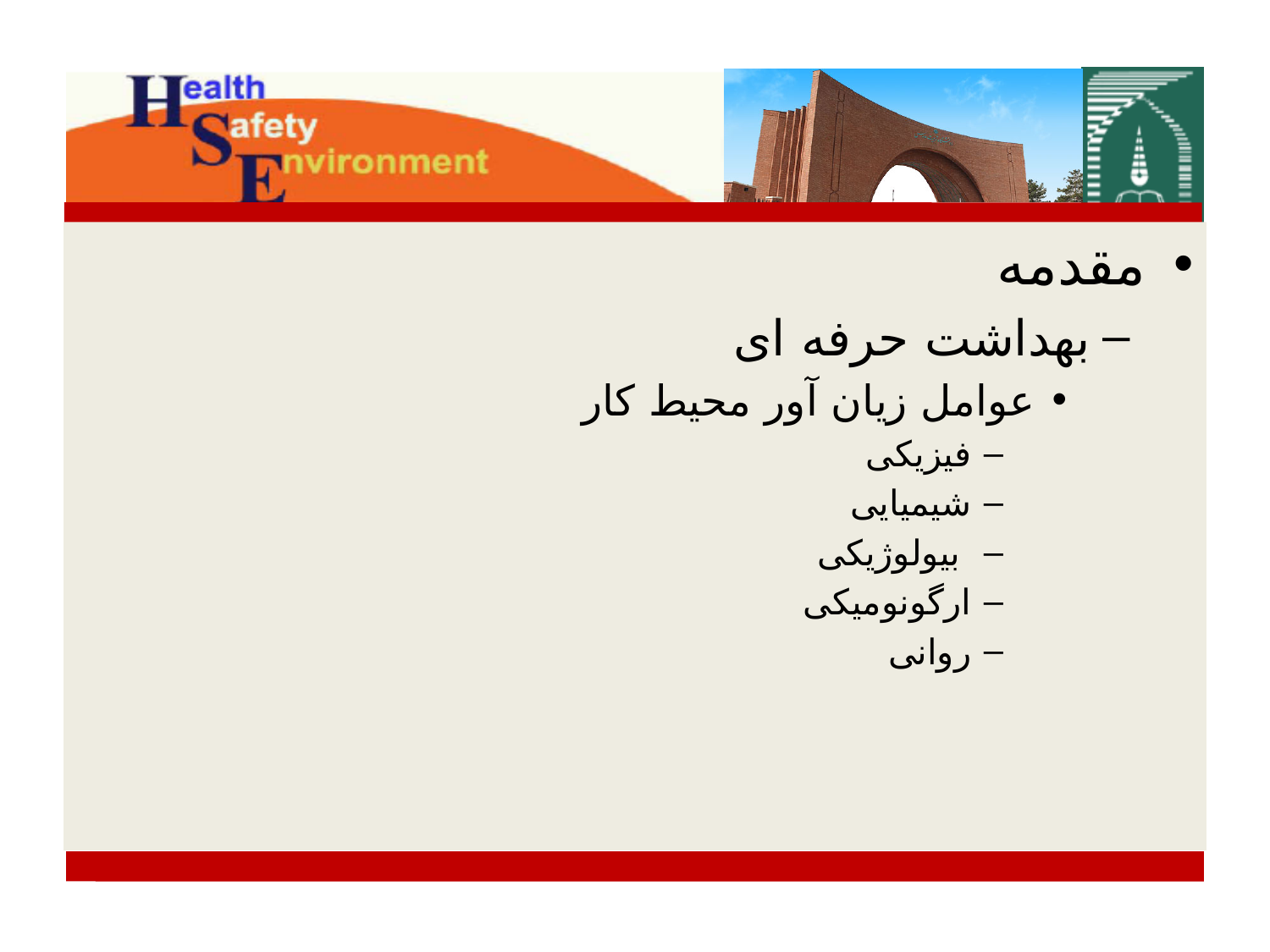

#
مقدمه
بهداشت حرفه ای
عوامل زیان آور محیط کار
فیزیکی
شیمیایی
 بیولوژیکی
ارگونومیکی
روانی